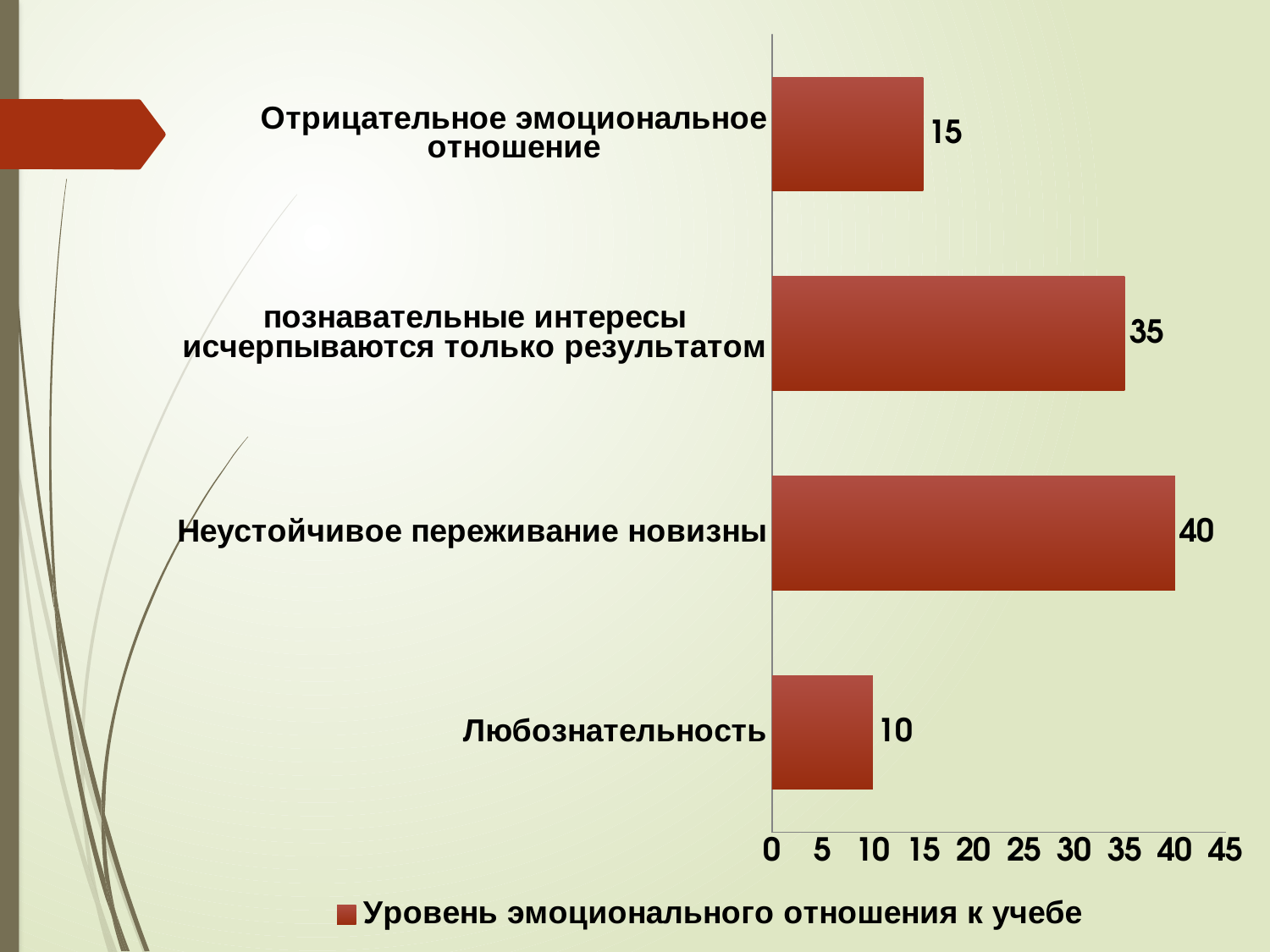

### Chart

| Category | Уровень эмоционального отношения к учебе |
|---|---|
| Любознательность | 10.0 |
| Неустойчивое переживание новизны | 40.0 |
| познавательные интересы исчерпываются только результатом | 35.0 |
| Отрицательное эмоциональное отношение | 15.0 |